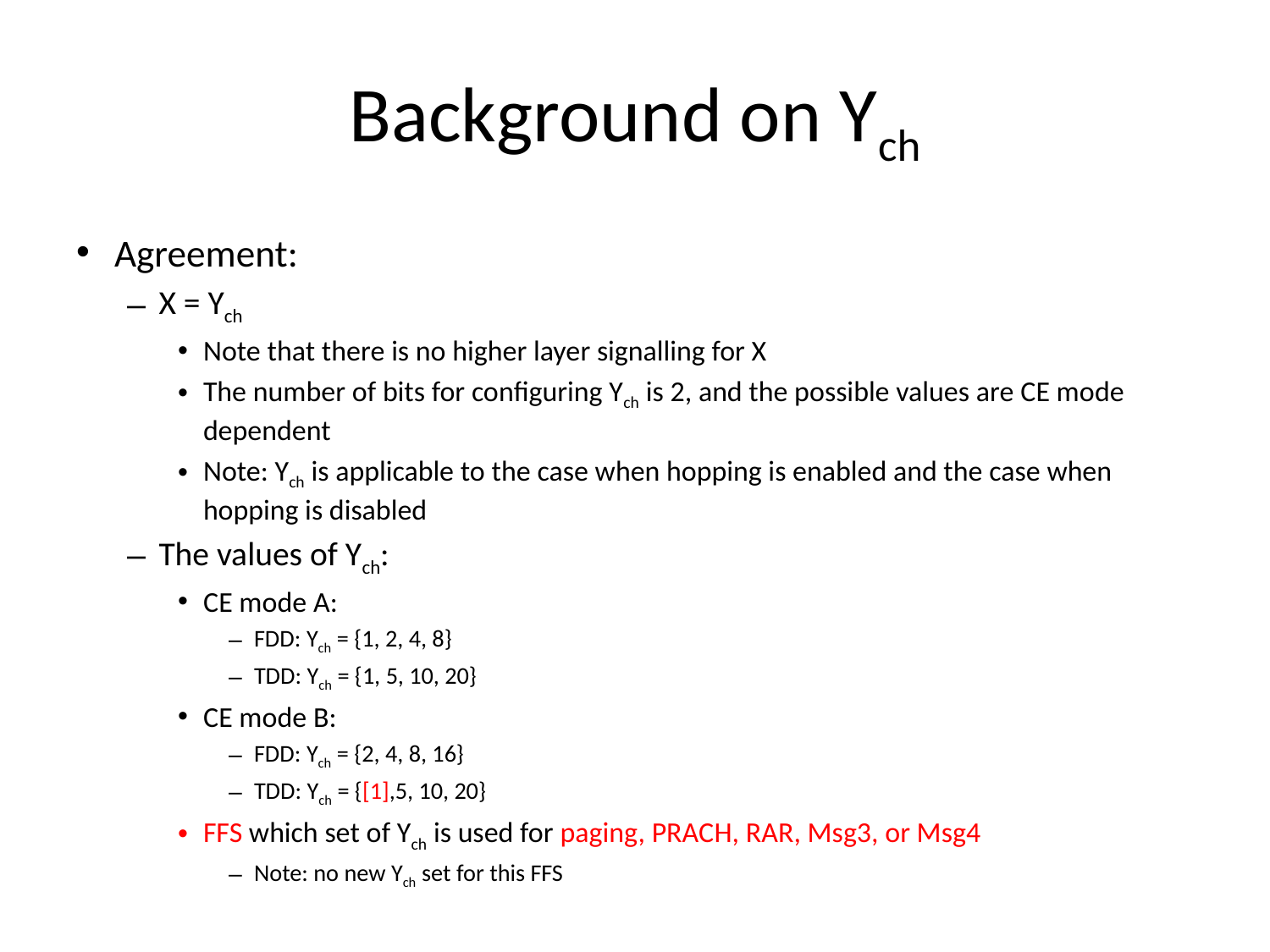

# Background on Ych
Agreement:
X = Ych
Note that there is no higher layer signalling for X
The number of bits for configuring Ych is 2, and the possible values are CE mode dependent
Note: Ych is applicable to the case when hopping is enabled and the case when hopping is disabled
The values of Ych:
CE mode A:
FDD: Ych = {1, 2, 4, 8}
TDD: Ych = {1, 5, 10, 20}
CE mode B:
FDD: Ych = {2, 4, 8, 16}
TDD: Ych = {[1],5, 10, 20}
FFS which set of Ych is used for paging, PRACH, RAR, Msg3, or Msg4
Note: no new Ych set for this FFS